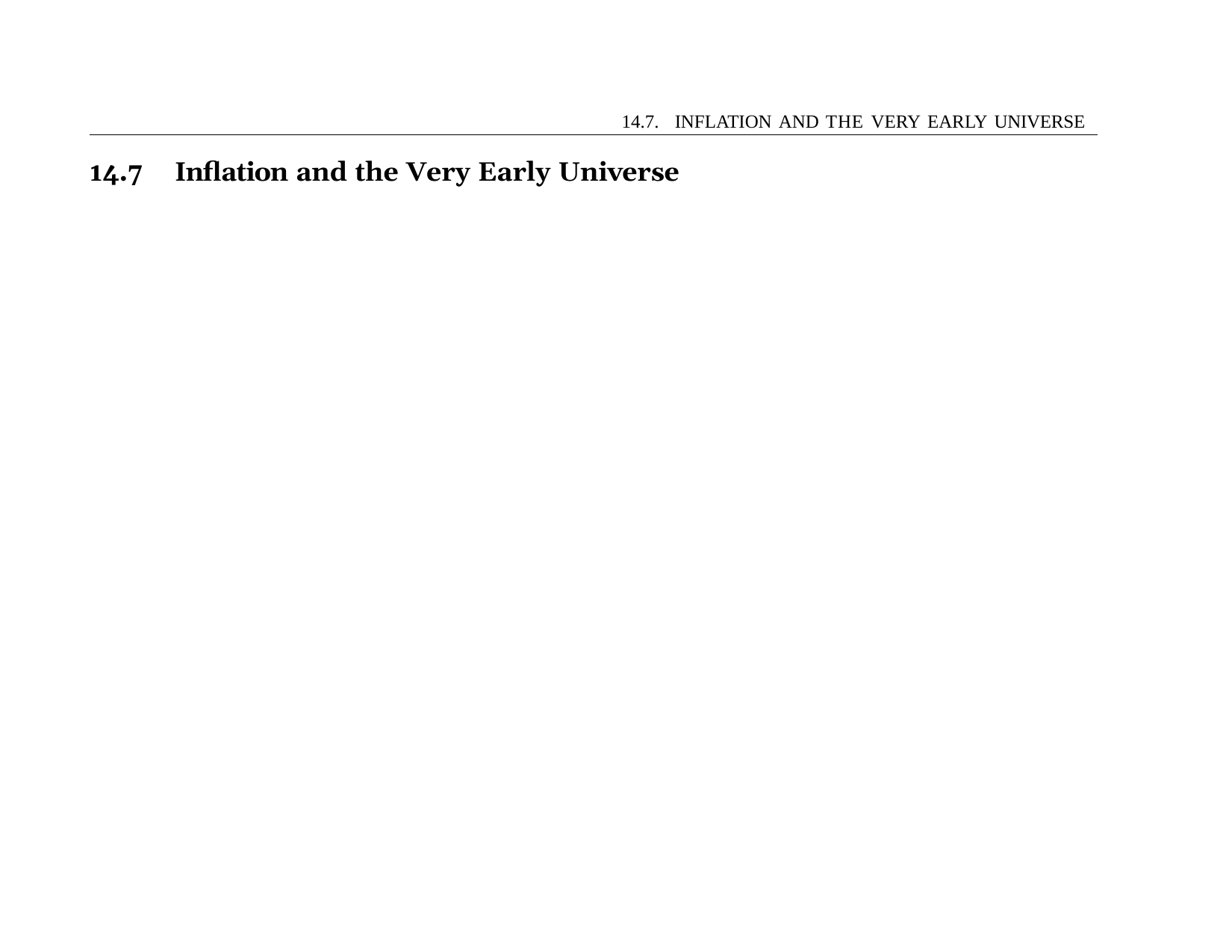

14.7.  INFLATION AND THE VERY EARLY UNIVERSE

14.7	Inflation and the Very Early Universe